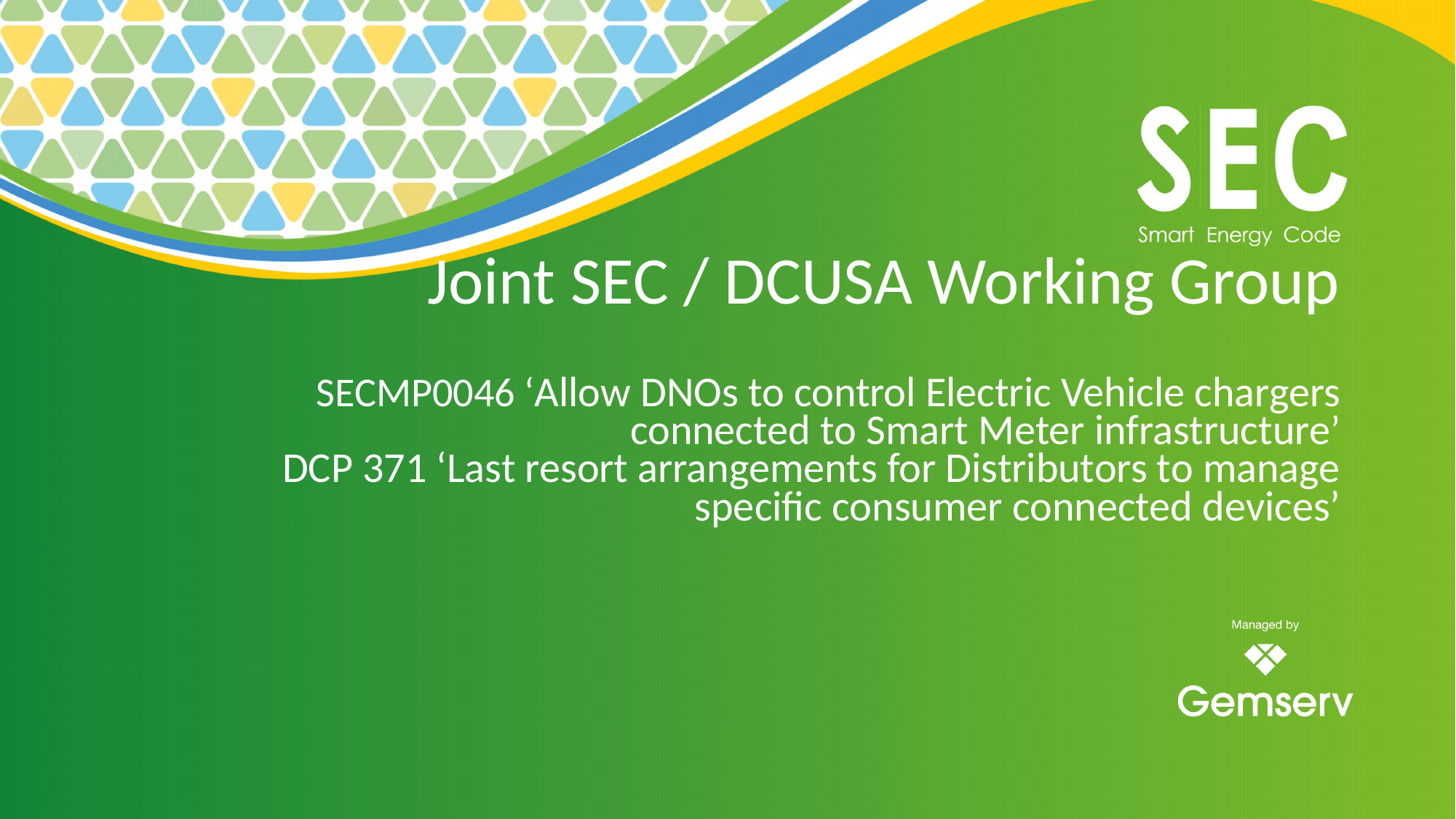

# Joint SEC / DCUSA Working Group SECMP0046 ‘Allow DNOs to control Electric Vehicle chargers connected to Smart Meter infrastructure’ DCP 371 ‘Last resort arrangements for Distributors to manage specific consumer connected devices’